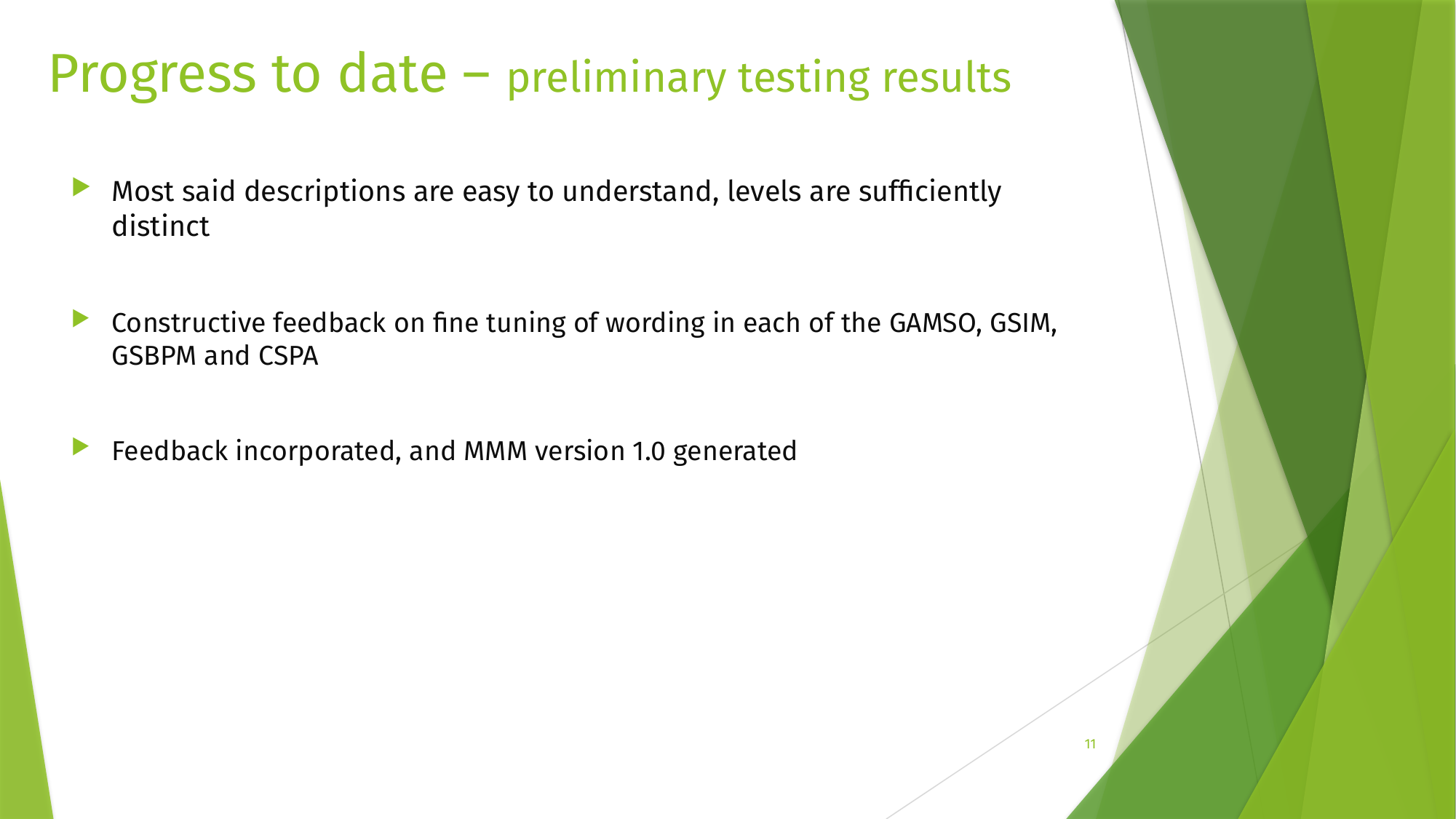

# Progress to date – preliminary testing results
Most said descriptions are easy to understand, levels are sufficiently distinct

Constructive feedback on fine tuning of wording in each of the GAMSO, GSIM, GSBPM and CSPA

Feedback incorporated, and MMM version 1.0 generated

11